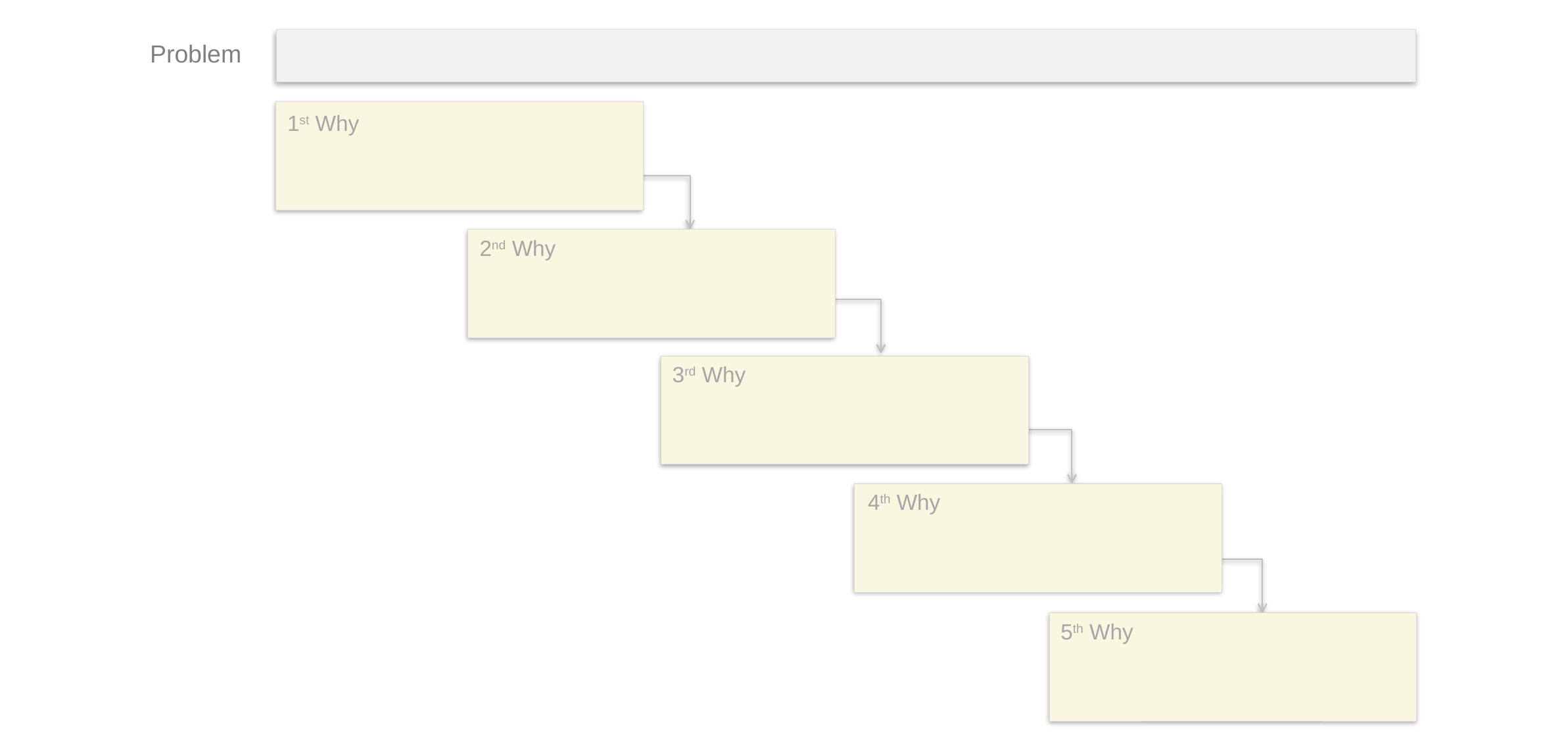

Problem

1st Why
2nd Why

3rd Why

4th Why

5th Why